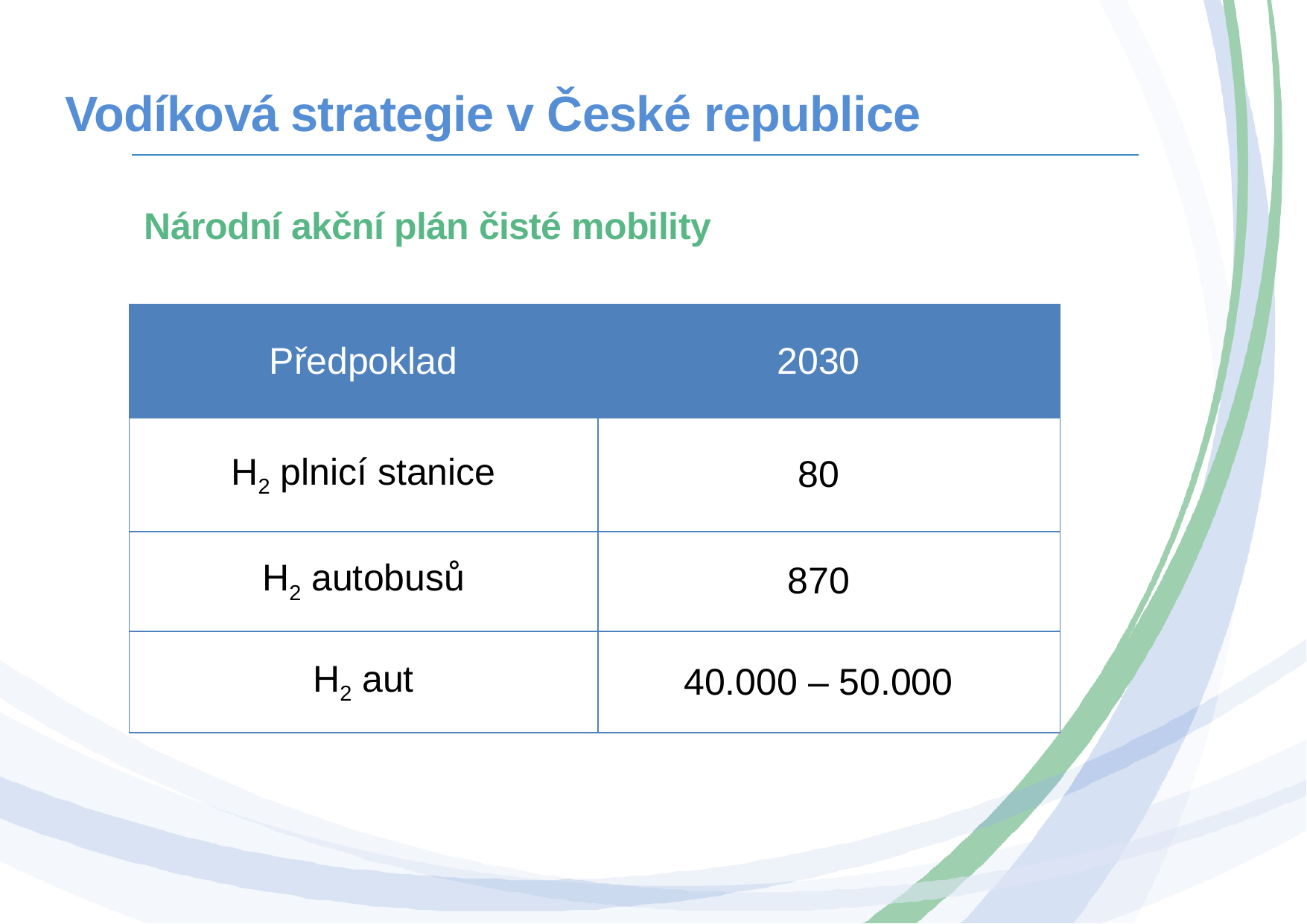

Vodíková strategie v České republice

Národní akční plán čisté mobility
| Předpoklad | 2030 |
| --- | --- |
| H2 plnicí stanice | 80 |
| H2 autobusů | 870 |
| H2 aut | 40.000 – 50.000 |